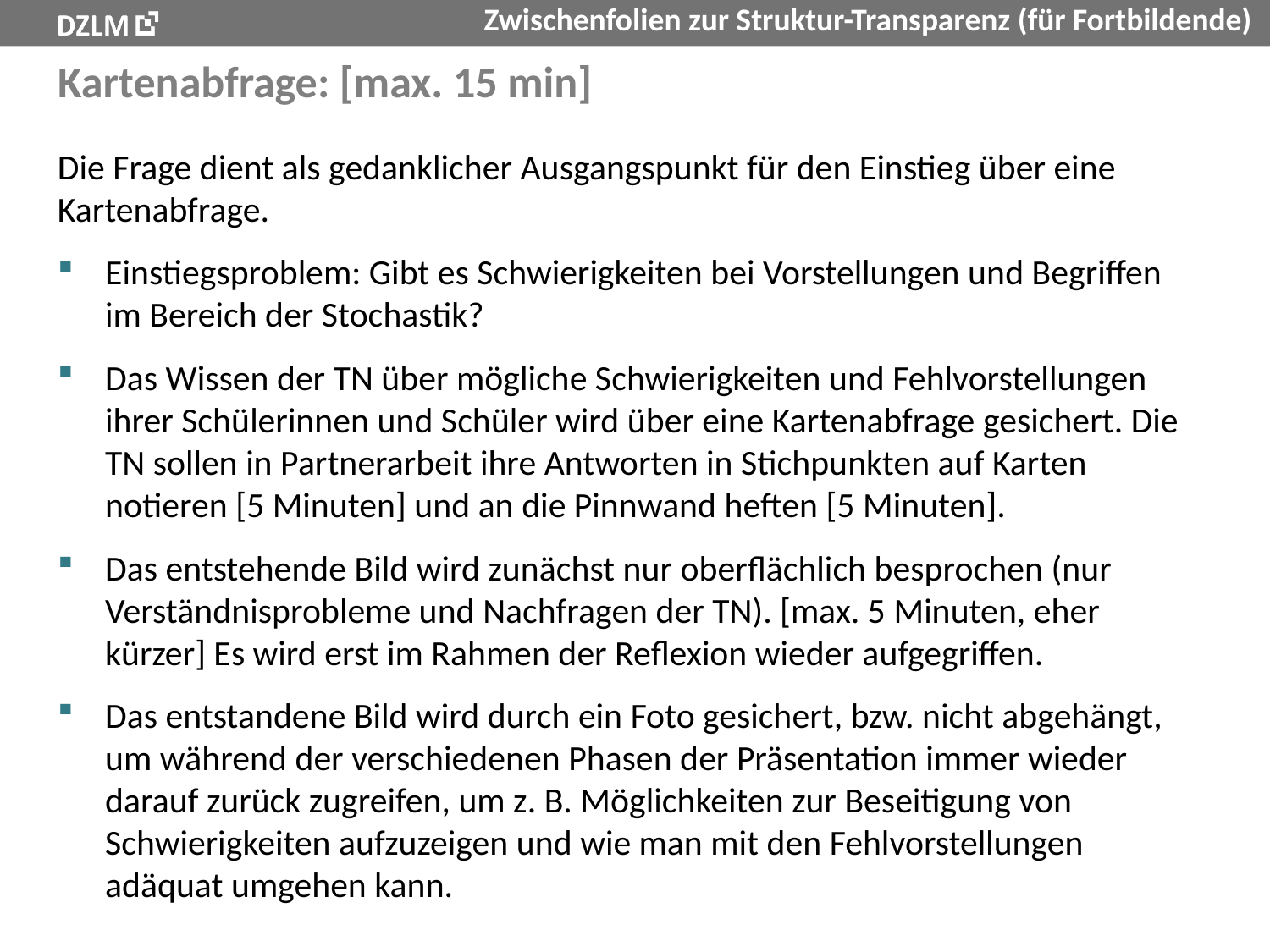

# Kartenabfrage: [max. 15 min]
Die Frage dient als gedanklicher Ausgangspunkt für den Einstieg über eine Kartenabfrage.
Einstiegsproblem: Gibt es Schwierigkeiten bei Vorstellungen und Begriffen im Bereich der Stochastik?
Das Wissen der TN über mögliche Schwierigkeiten und Fehlvorstellungen ihrer Schülerinnen und Schüler wird über eine Kartenabfrage gesichert. Die TN sollen in Partnerarbeit ihre Antworten in Stichpunkten auf Karten notieren [5 Minuten] und an die Pinnwand heften [5 Minuten].
Das entstehende Bild wird zunächst nur oberflächlich besprochen (nur Verständnisprobleme und Nachfragen der TN). [max. 5 Minuten, eher kürzer] Es wird erst im Rahmen der Reflexion wieder aufgegriffen.
Das entstandene Bild wird durch ein Foto gesichert, bzw. nicht abgehängt, um während der verschiedenen Phasen der Präsentation immer wieder darauf zurück zugreifen, um z. B. Möglichkeiten zur Beseitigung von Schwierigkeiten aufzuzeigen und wie man mit den Fehlvorstellungen adäquat umgehen kann.